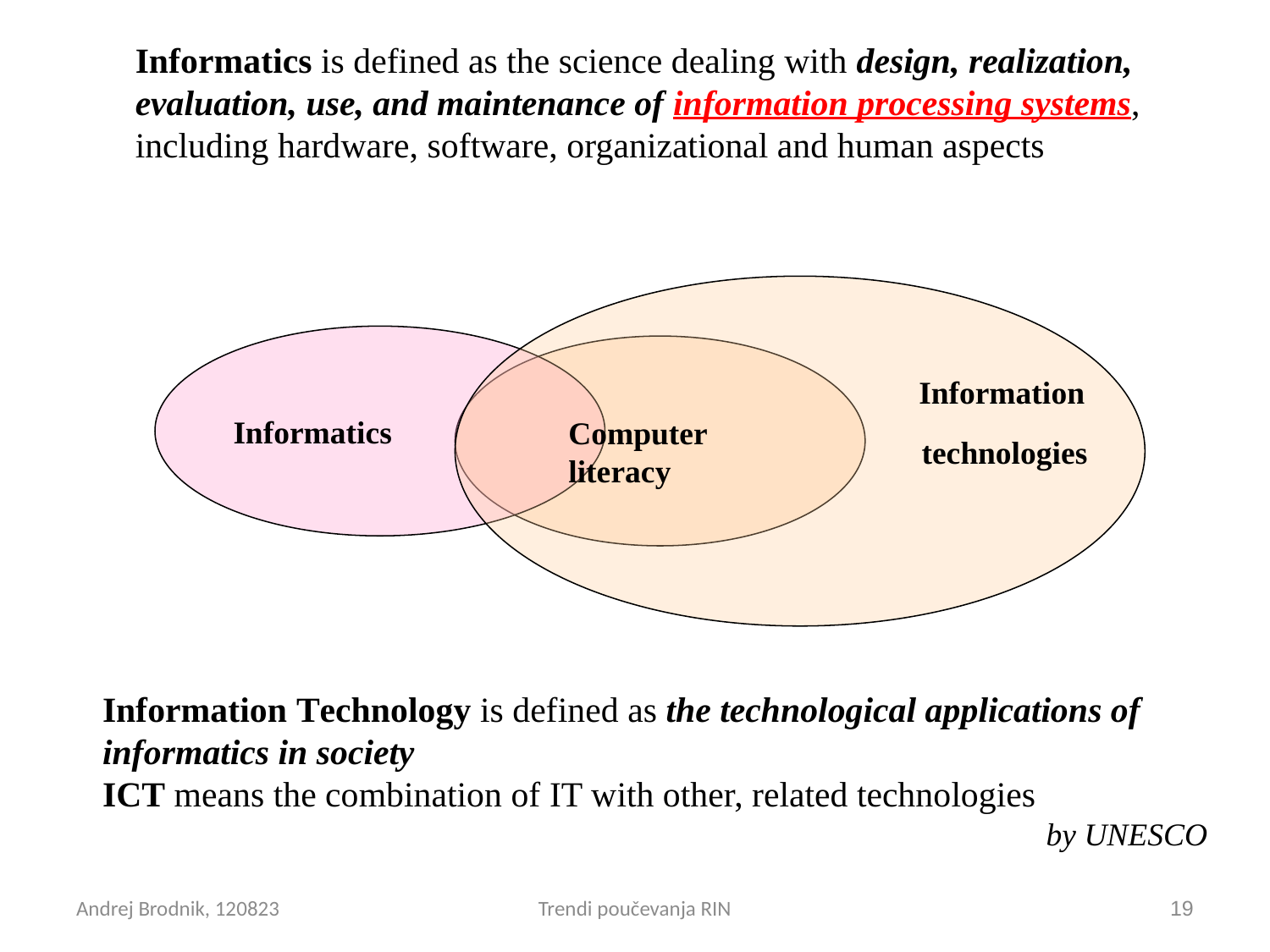

Informatics is defined as the science dealing with design, realization, evaluation, use, and maintenance of information processing systems, including hardware, software, organizational and human aspects
Computer
literacy
Informatics

Information
technologies

Information Technology is defined as the technological applications of informatics in society
ICT means the combination of IT with other, related technologies
by UNESCO

Andrej Brodnik, 120823
Trendi poučevanja RIN
19